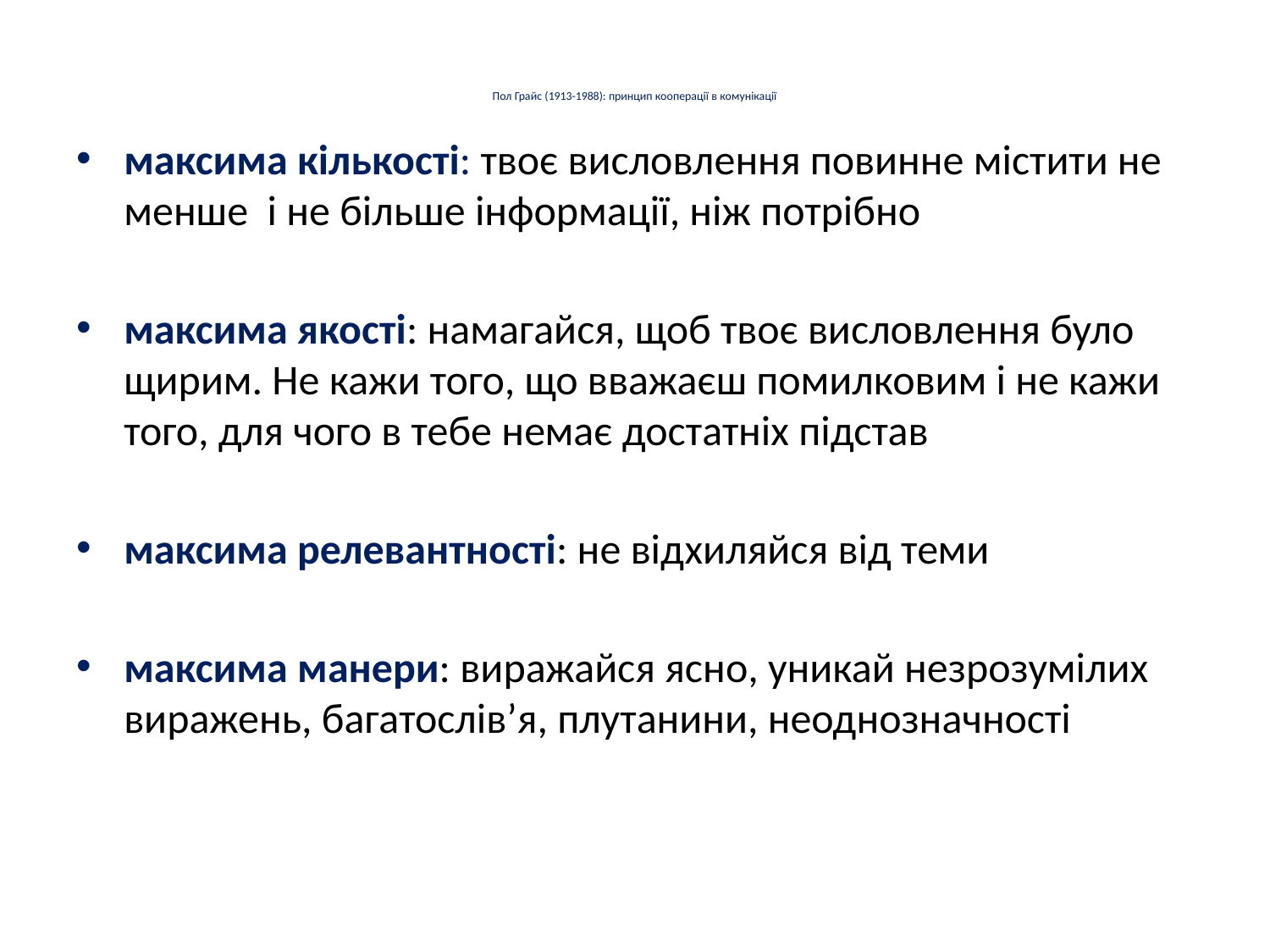

# Пол Грайс (1913-1988): принцип кооперації в комунікації
максима кількості: твоє висловлення повинне містити не менше  і не більше інформації, ніж потрібно

максима якості: намагайся, щоб твоє висловлення було щирим. Не кажи того, що вважаєш помилковим і не кажи того, для чого в тебе немає достатніх підстав

максима релевантності: не відхиляйся від теми

максима манери: виражайся ясно, уникай незрозумілих виражень, багатослів’я, плутанини, неоднозначності